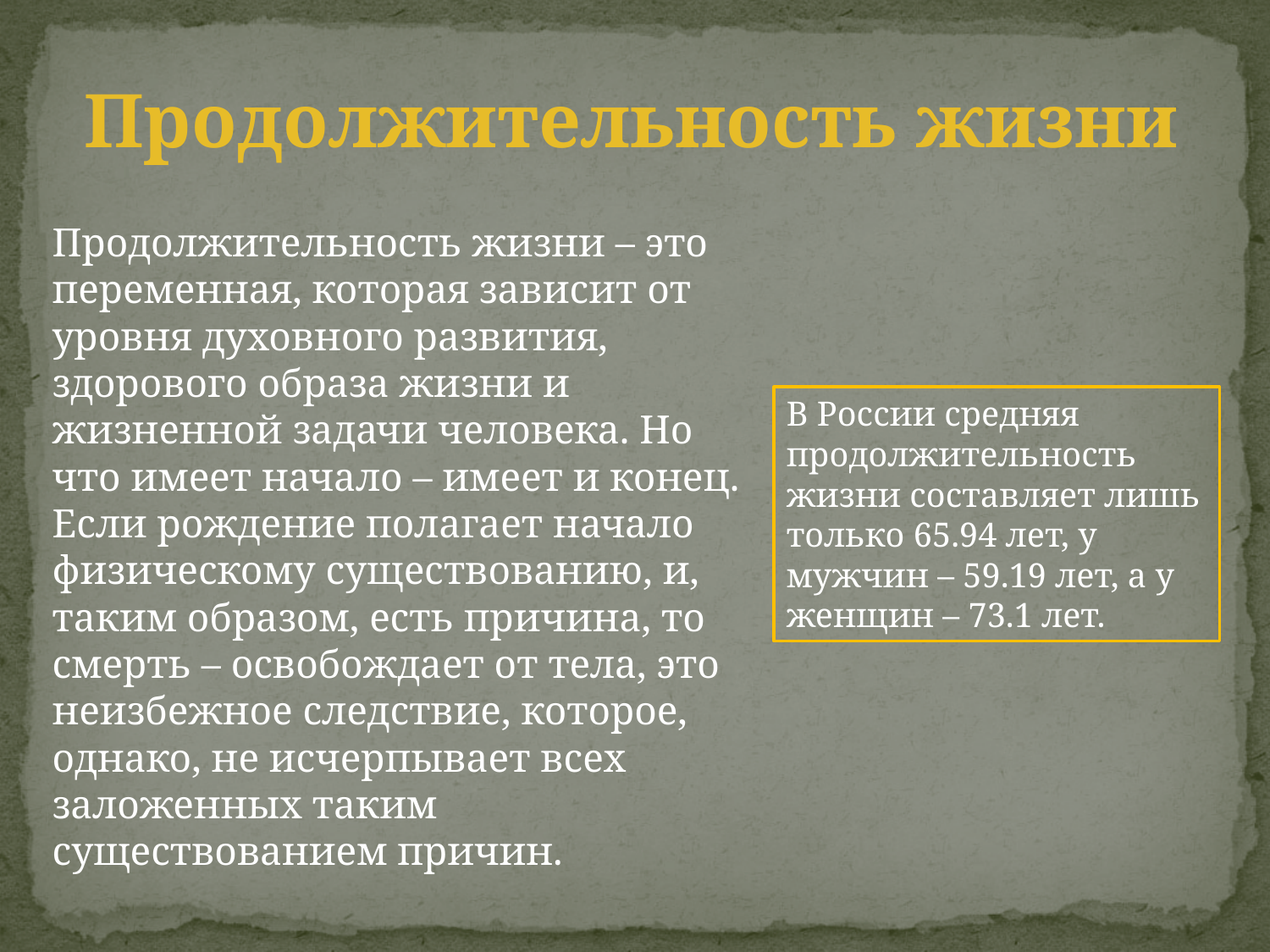

# Продолжительность жизни
Продолжительность жизни – это переменная, которая зависит от уровня духовного развития, здорового образа жизни и жизненной задачи человека. Но что имеет начало – имеет и конец. Если рождение полагает начало физическому существованию, и, таким образом, есть причина, то смерть – освобождает от тела, это неизбежное следствие, которое, однако, не исчерпывает всех заложенных таким существованием причин.
В России средняя продолжительность жизни составляет лишь только 65.94 лет, у мужчин – 59.19 лет, а у женщин – 73.1 лет.